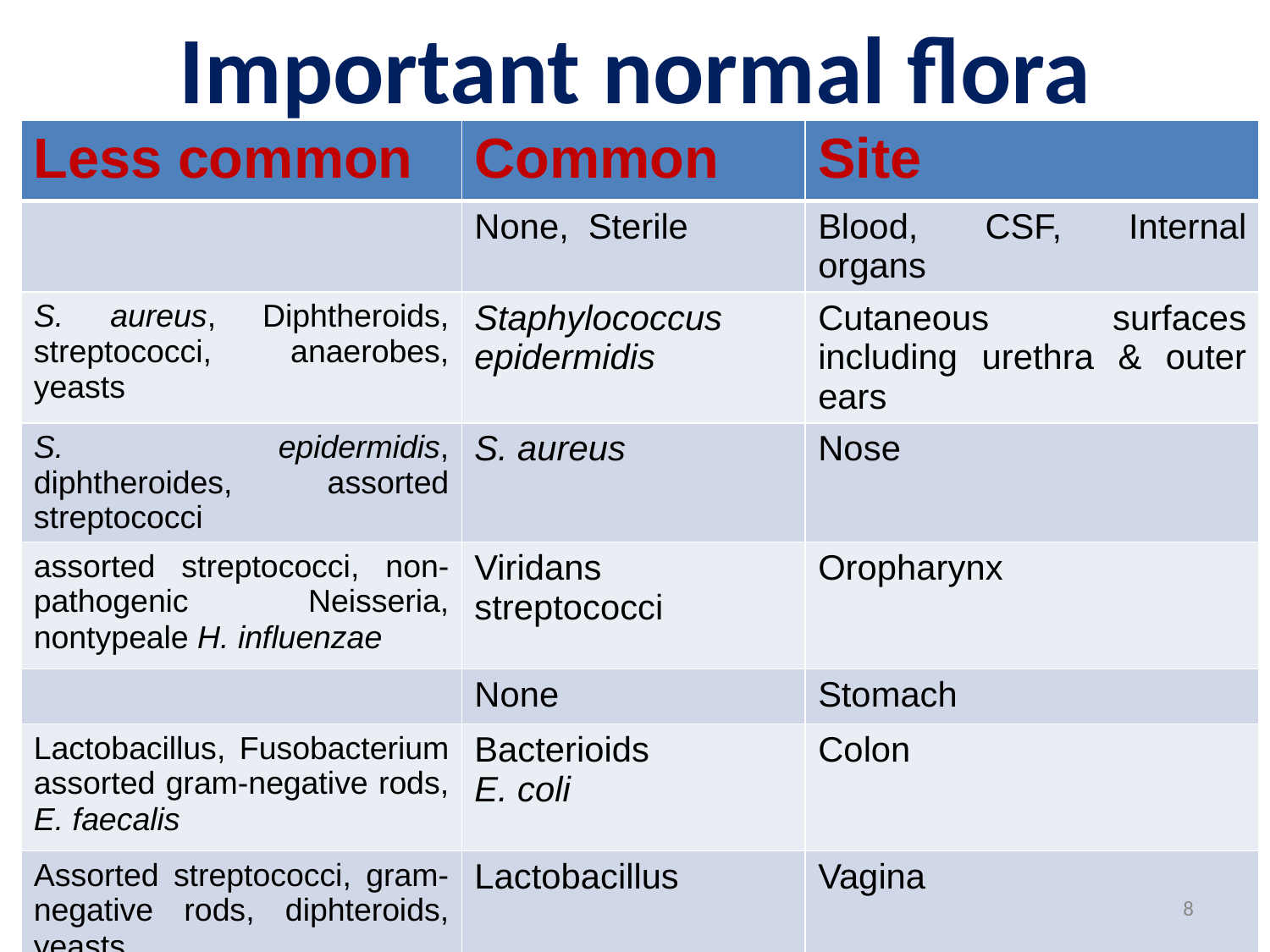

# Important normal flora
| Less common | Common | Site |
| --- | --- | --- |
|  | None, Sterile | Blood, CSF, Internal organs |
| S. aureus, Diphtheroids, streptococci, anaerobes, yeasts | Staphylococcus epidermidis | Cutaneous surfaces including urethra & outer ears |
| S. epidermidis, diphtheroides, assorted streptococci | S. aureus | Nose |
| assorted streptococci, non-pathogenic Neisseria, nontypeale H. influenzae | Viridans streptococci | Oropharynx |
|  | None | Stomach |
| Lactobacillus, Fusobacterium assorted gram-negative rods, E. faecalis | Bacterioids E. coli | Colon |
| Assorted streptococci, gram-negative rods, diphteroids, yeasts | Lactobacillus | Vagina |

8